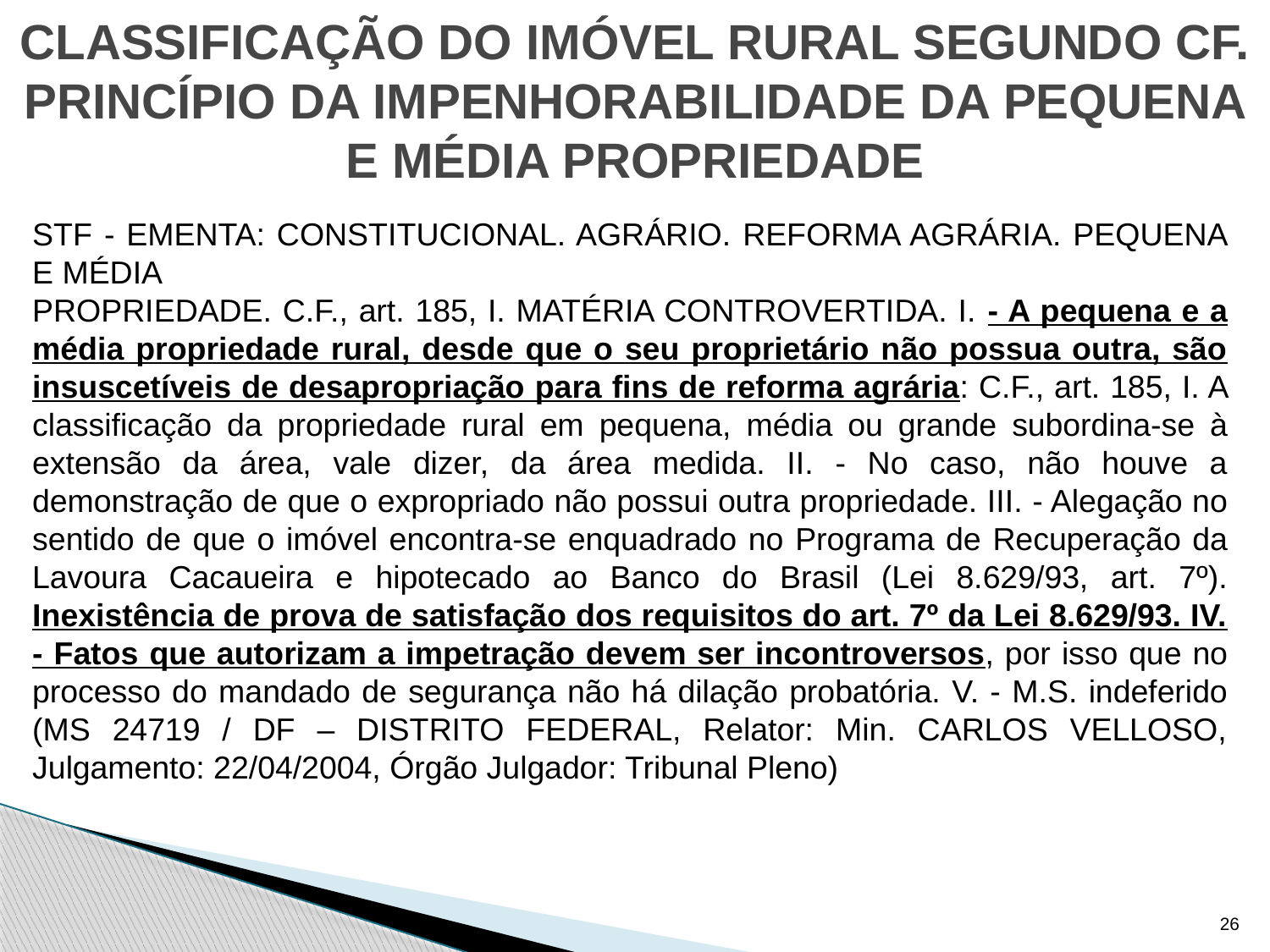

CLASSIFICAÇÃO DO IMÓVEL RURAL SEGUNDO CF.
PRINCÍPIO DA IMPENHORABILIDADE DA PEQUENA E MÉDIA PROPRIEDADE
STF - EMENTA: CONSTITUCIONAL. AGRÁRIO. REFORMA AGRÁRIA. PEQUENA E MÉDIA
PROPRIEDADE. C.F., art. 185, I. MATÉRIA CONTROVERTIDA. I. - A pequena e a média propriedade rural, desde que o seu proprietário não possua outra, são insuscetíveis de desapropriação para fins de reforma agrária: C.F., art. 185, I. A classificação da propriedade rural em pequena, média ou grande subordina-se à extensão da área, vale dizer, da área medida. II. - No caso, não houve a demonstração de que o expropriado não possui outra propriedade. III. - Alegação no sentido de que o imóvel encontra-se enquadrado no Programa de Recuperação da Lavoura Cacaueira e hipotecado ao Banco do Brasil (Lei 8.629/93, art. 7º). Inexistência de prova de satisfação dos requisitos do art. 7º da Lei 8.629/93. IV. - Fatos que autorizam a impetração devem ser incontroversos, por isso que no processo do mandado de segurança não há dilação probatória. V. - M.S. indeferido (MS 24719 / DF – DISTRITO FEDERAL, Relator: Min. CARLOS VELLOSO, Julgamento: 22/04/2004, Órgão Julgador: Tribunal Pleno)
26